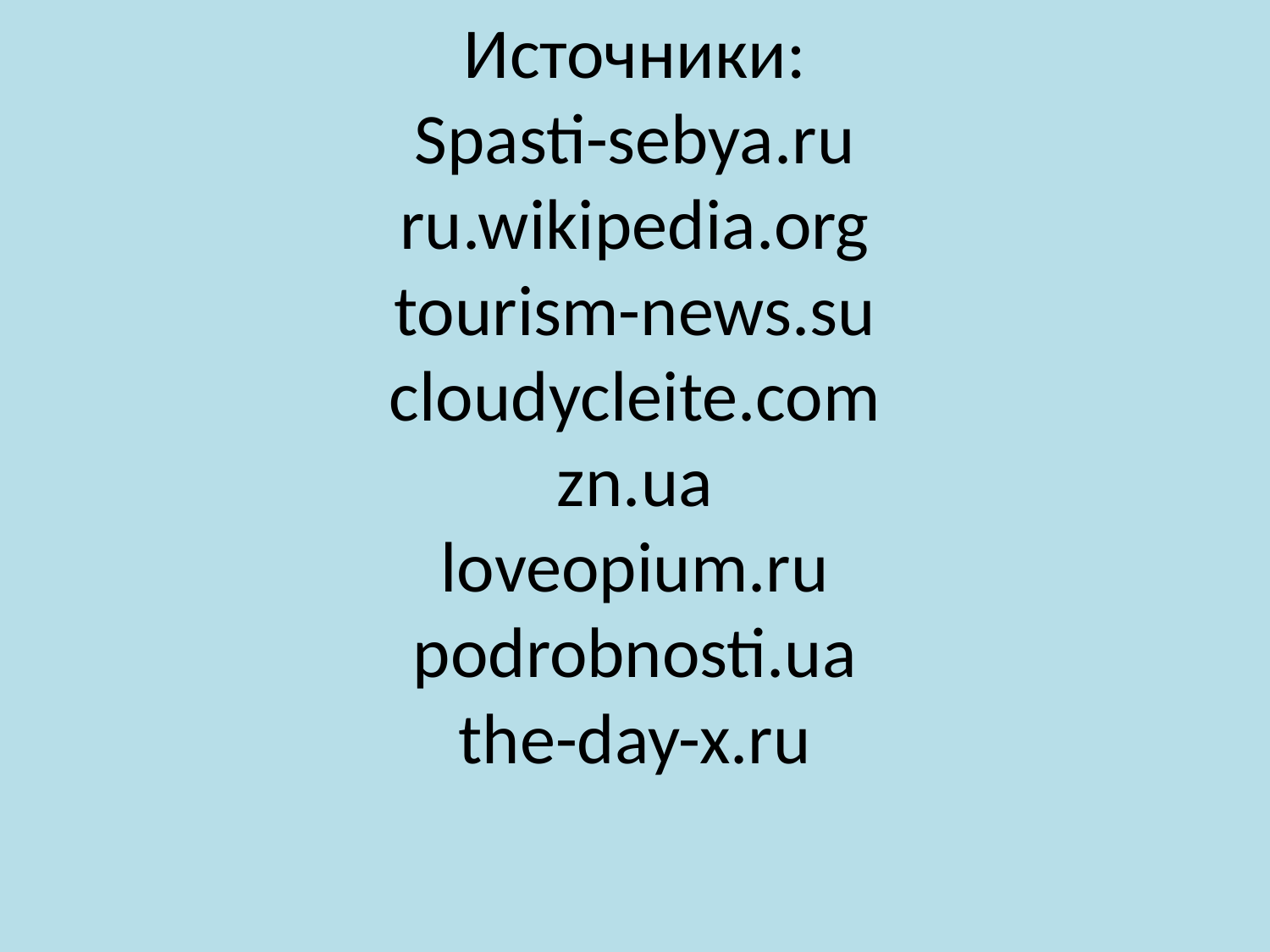

# Источники: Spasti-sebya.ru ru.wikipedia.org tourism-news.su cloudycleite.com zn.ua loveopium.ru podrobnosti.ua the-day-x.ru